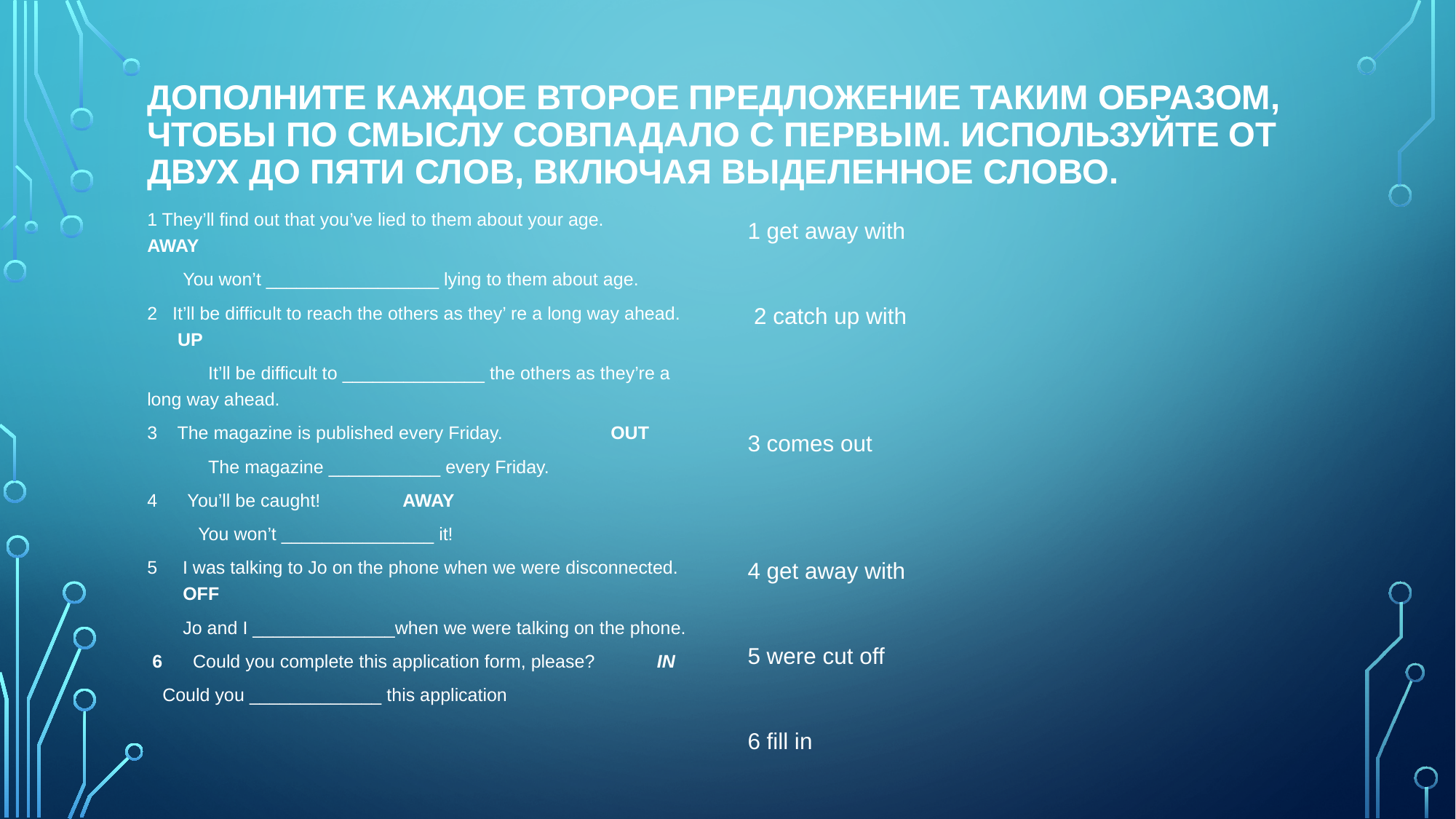

# Дополните каждое второе предложение таким образом, чтобы по смыслу совпадало с первым. Используйте от двух до пяти слов, включая выделенное слово.
1 They’ll find out that you’ve lied to them about your age.                AWAY
       You won’t _________________ lying to them about age.
2   It’ll be difficult to reach the others as they’ re a long way ahead.            UP
            It’ll be difficult to ______________ the others as they’re a long way ahead.
3    The magazine is published every Friday.                     OUT
            The magazine ___________ every Friday.
4      You’ll be caught!                AWAY
          You won’t _______________ it!
5     I was talking to Jo on the phone when we were disconnected.             OFF
       Jo and I ______________when we were talking on the phone.
 6      Could you complete this application form, please?            IN
   Could you _____________ this application

1 get away with

 2 catch up with

3 comes out

4 get away with

5 were cut off

6 fill in